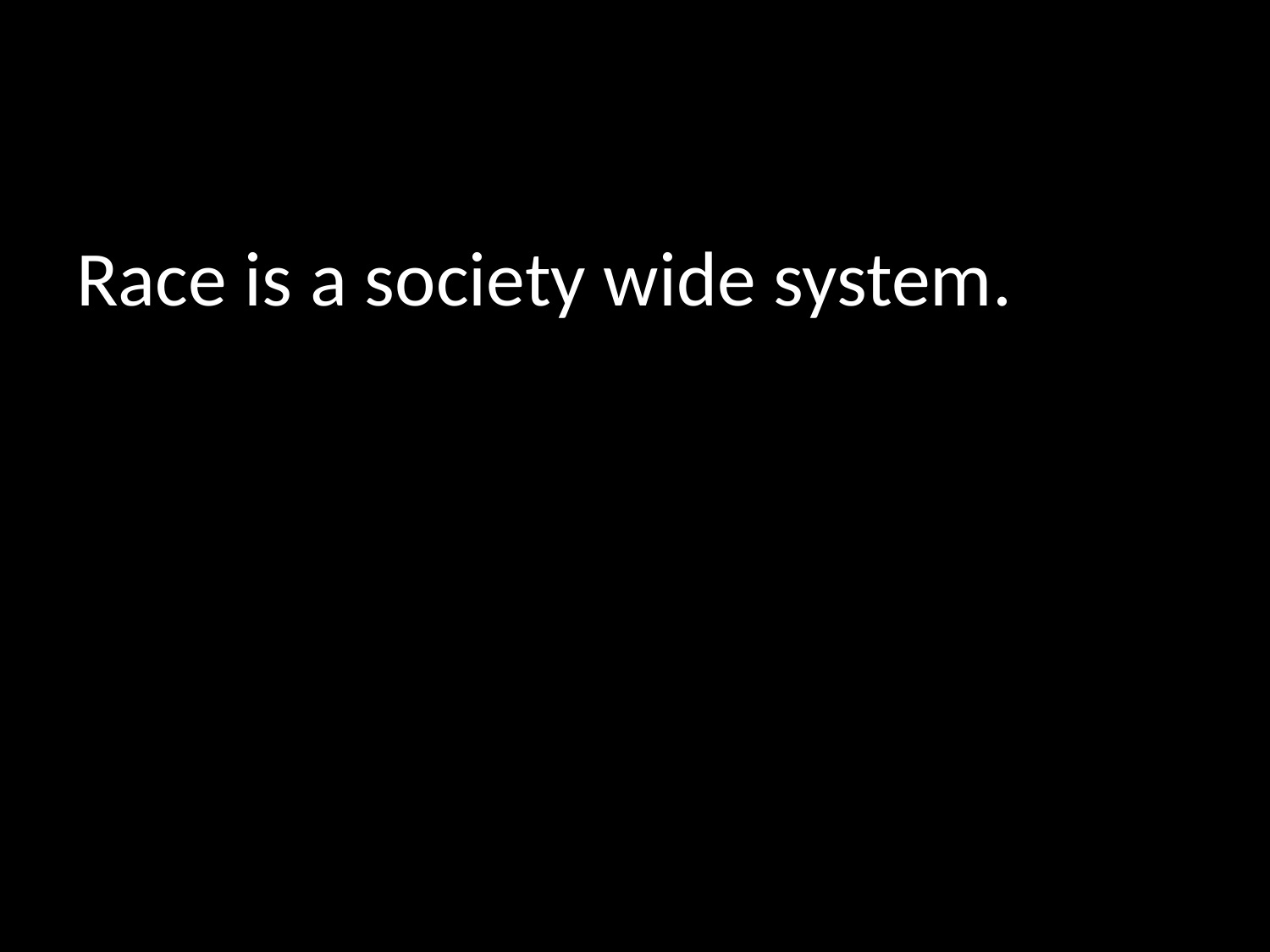

#
Race is a society wide system.